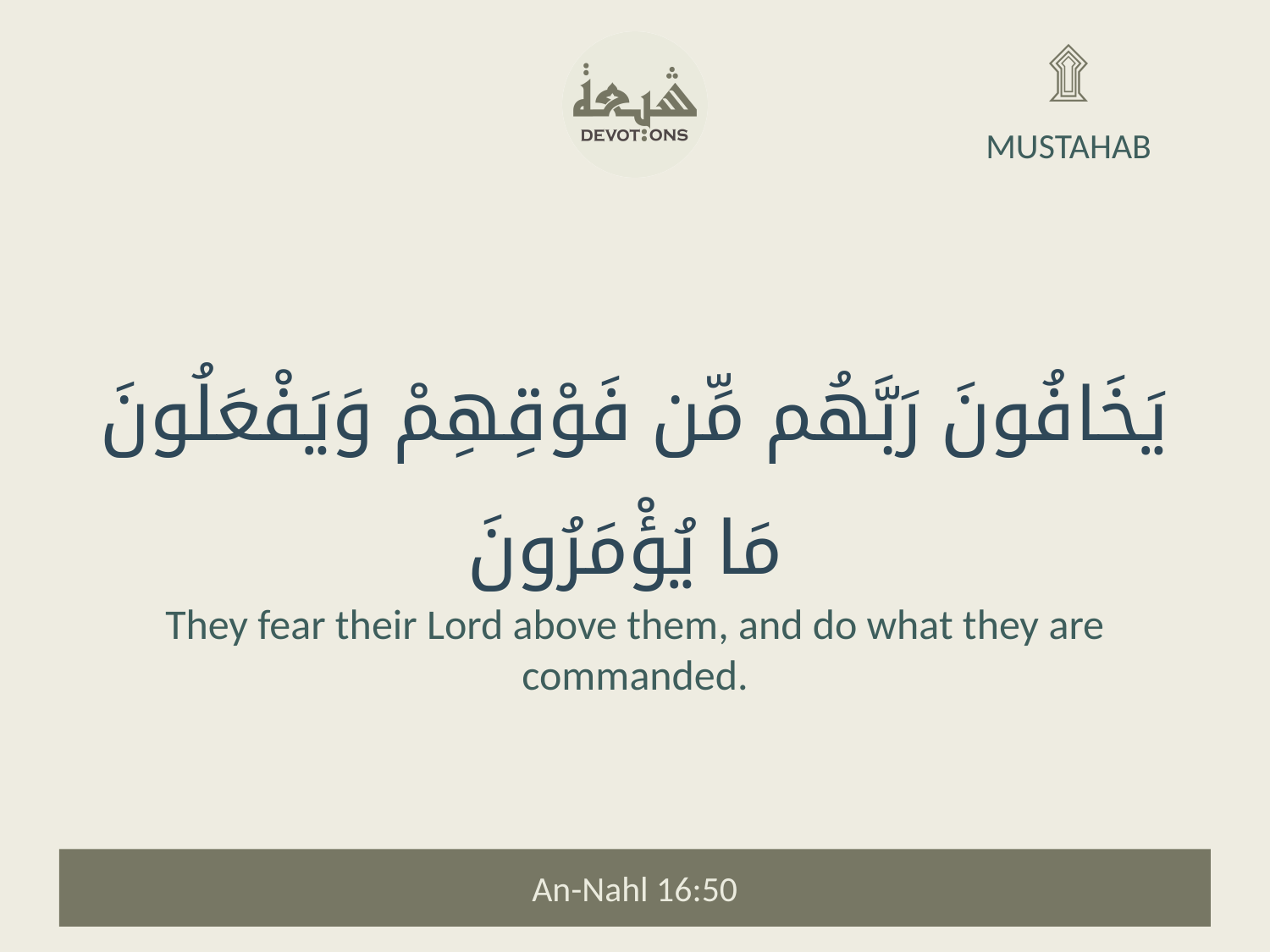

۩
MUSTAHAB
يَخَافُونَ رَبَّهُم مِّن فَوْقِهِمْ وَيَفْعَلُونَ مَا يُؤْمَرُونَ
They fear their Lord above them, and do what they are commanded.
An-Nahl 16:50